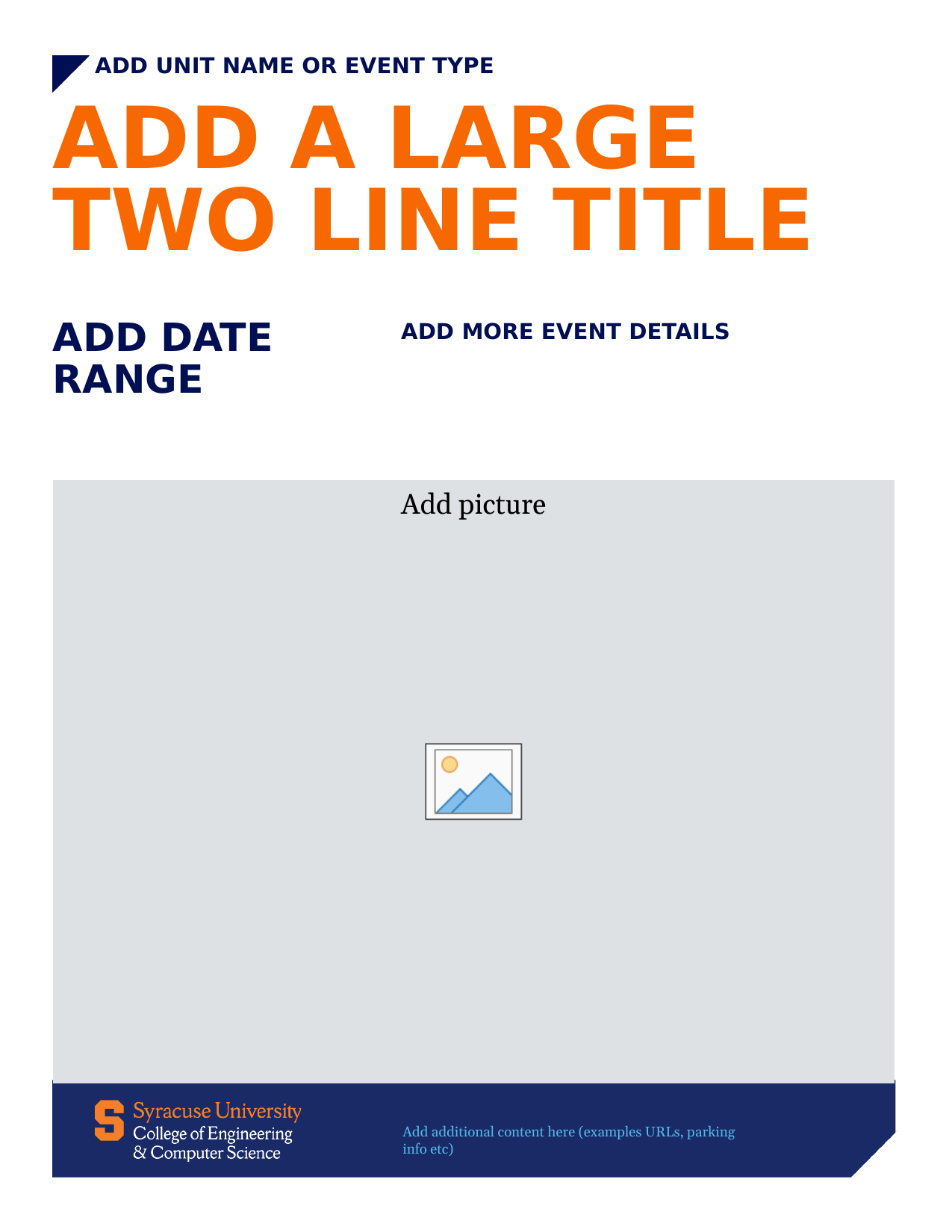

Add Unit Name Or Event Type
# Add a large two line title
Add date range
Add more event details

Add additional content here (examples URLs, parking info etc)